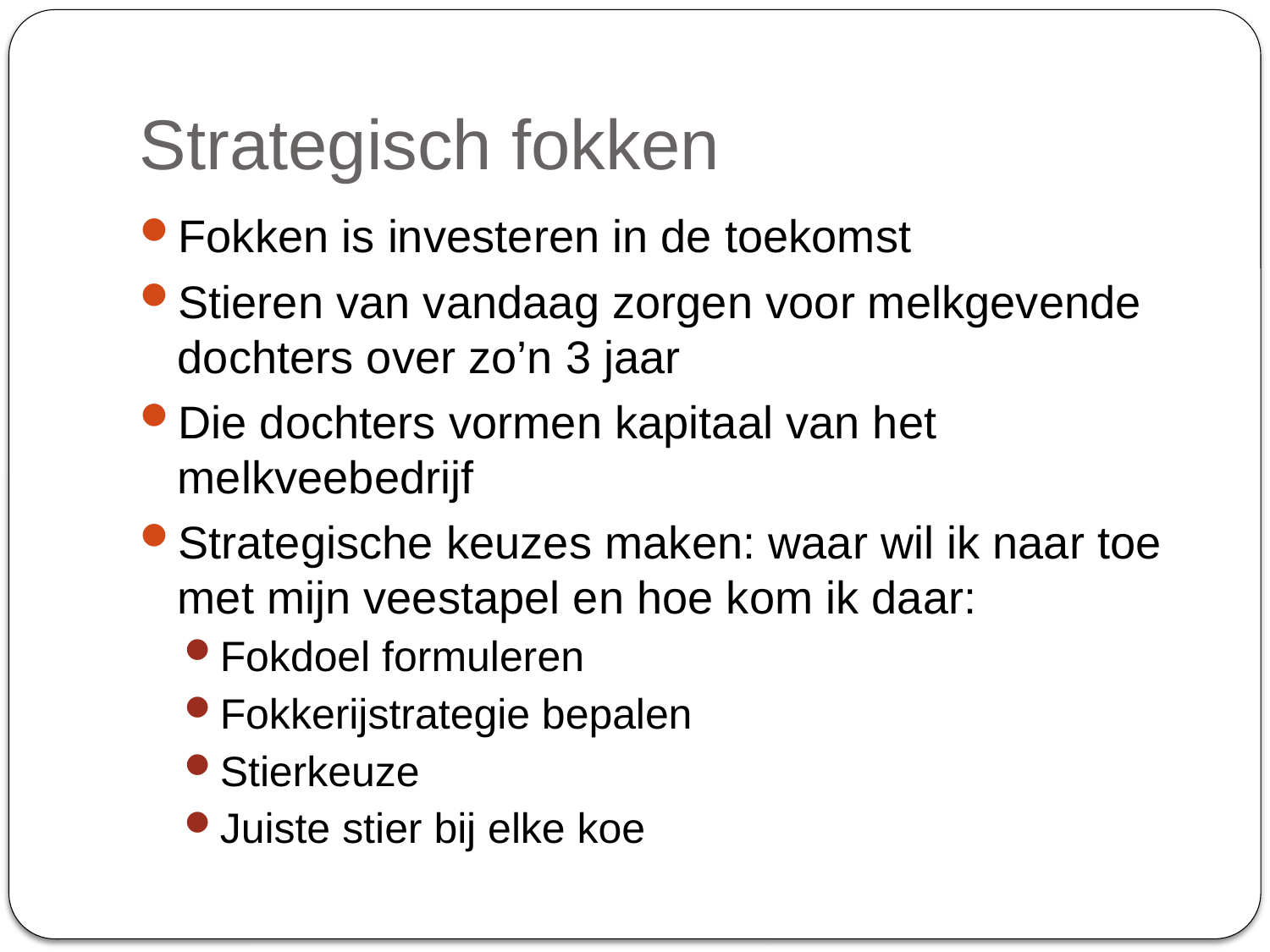

# Strategisch fokken
Fokken is investeren in de toekomst
Stieren van vandaag zorgen voor melkgevende dochters over zo’n 3 jaar
Die dochters vormen kapitaal van het melkveebedrijf
Strategische keuzes maken: waar wil ik naar toe met mijn veestapel en hoe kom ik daar:
Fokdoel formuleren
Fokkerijstrategie bepalen
Stierkeuze
Juiste stier bij elke koe